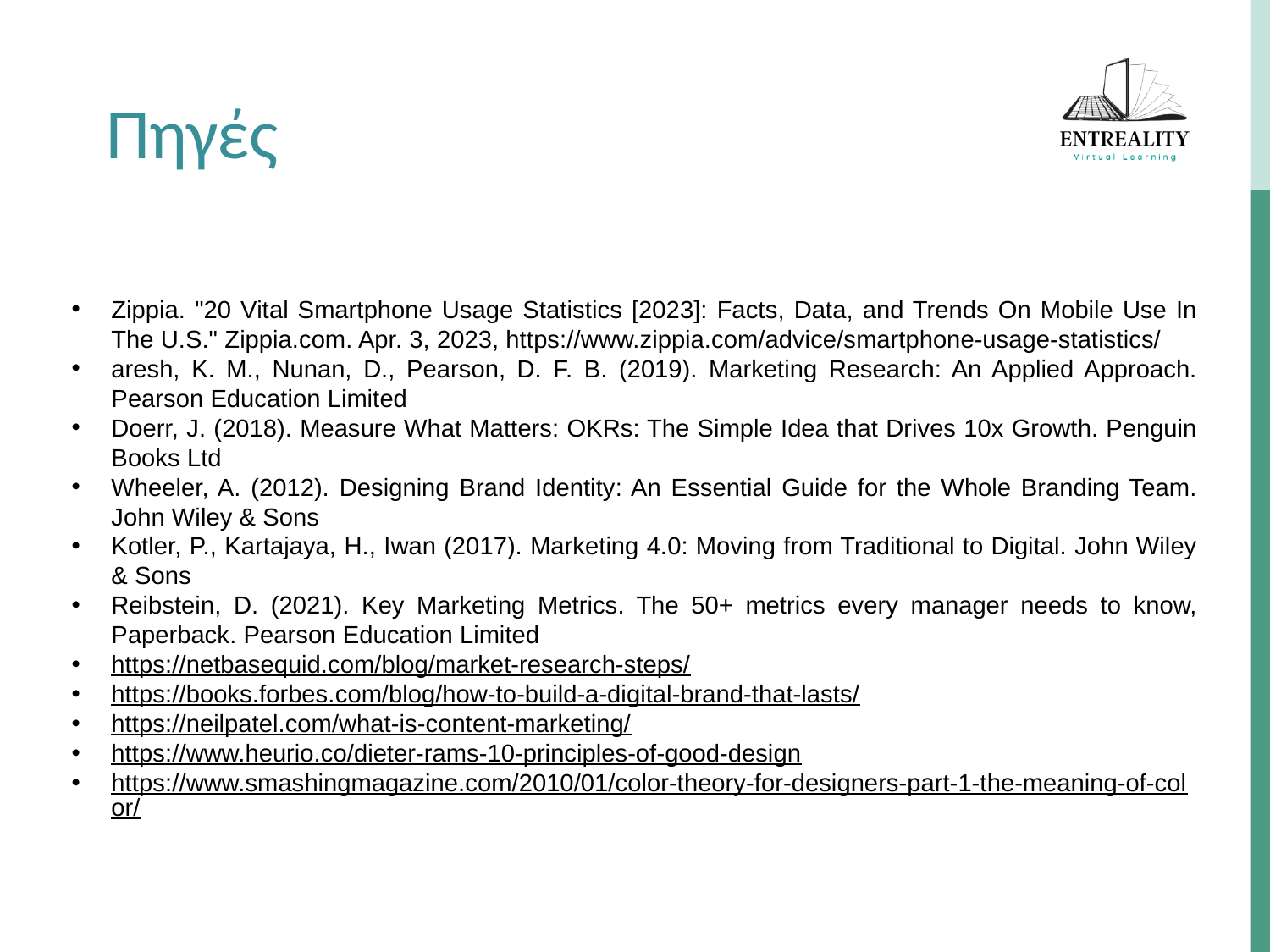

Πηγές

Zippia. "20 Vital Smartphone Usage Statistics [2023]: Facts, Data, and Trends On Mobile Use In The U.S." Zippia.com. Apr. 3, 2023, https://www.zippia.com/advice/smartphone-usage-statistics/
aresh, K. M., Nunan, D., Pearson, D. F. B. (2019). Marketing Research: An Applied Approach. Pearson Education Limited
Doerr, J. (2018). Measure What Matters: OKRs: The Simple Idea that Drives 10x Growth. Penguin Books Ltd
Wheeler, A. (2012). Designing Brand Identity: An Essential Guide for the Whole Branding Team. John Wiley & Sons
Kotler, P., Kartajaya, H., Iwan (2017). Marketing 4.0: Moving from Traditional to Digital. John Wiley & Sons
Reibstein, D. (2021). Key Marketing Metrics. The 50+ metrics every manager needs to know, Paperback. Pearson Education Limited
https://netbasequid.com/blog/market-research-steps/
https://books.forbes.com/blog/how-to-build-a-digital-brand-that-lasts/
https://neilpatel.com/what-is-content-marketing/
https://www.heurio.co/dieter-rams-10-principles-of-good-design
https://www.smashingmagazine.com/2010/01/color-theory-for-designers-part-1-the-meaning-of-color/